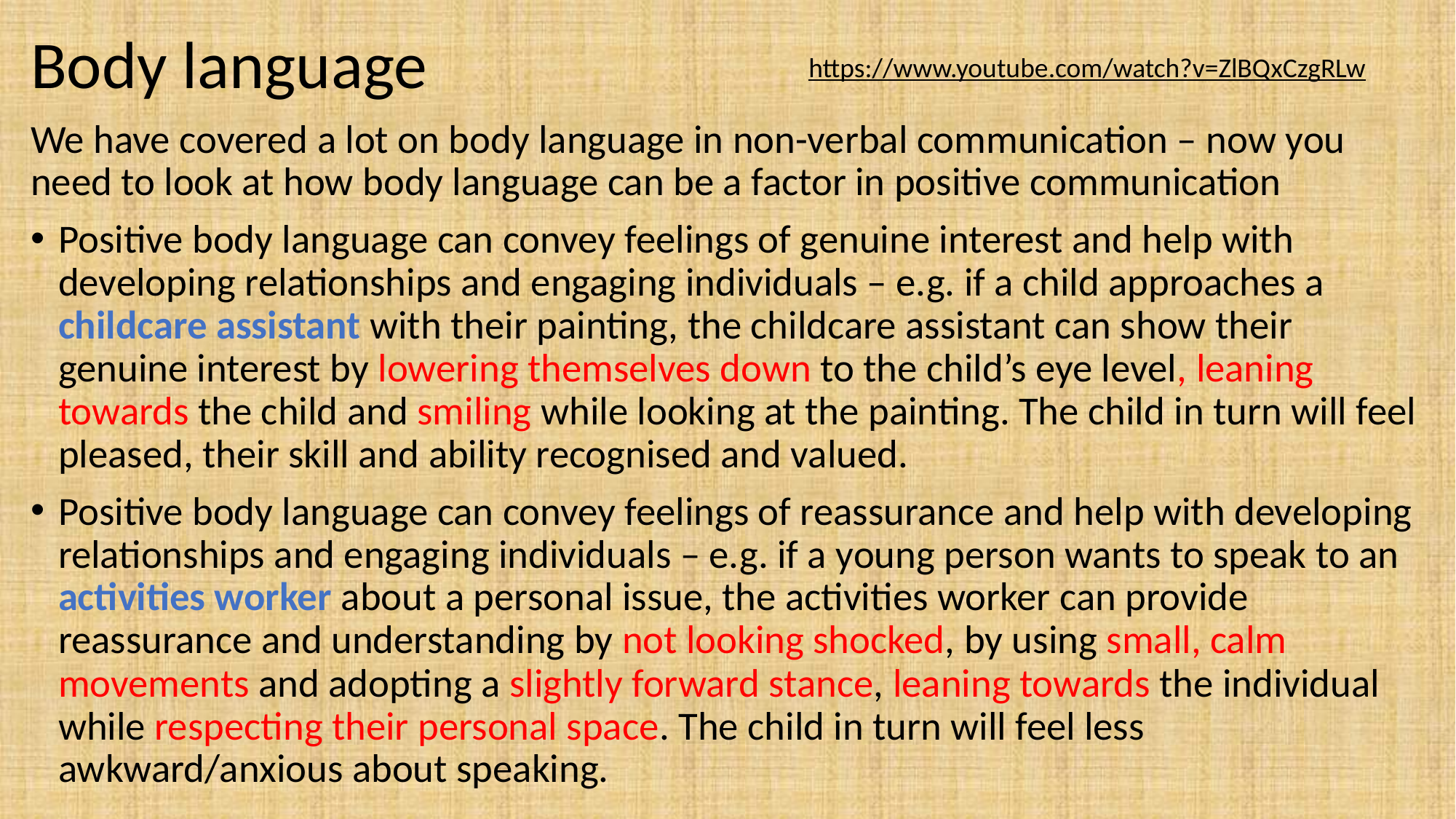

# Body language
https://www.youtube.com/watch?v=ZlBQxCzgRLw
We have covered a lot on body language in non-verbal communication – now you need to look at how body language can be a factor in positive communication
Positive body language can convey feelings of genuine interest and help with developing relationships and engaging individuals – e.g. if a child approaches a childcare assistant with their painting, the childcare assistant can show their genuine interest by lowering themselves down to the child’s eye level, leaning towards the child and smiling while looking at the painting. The child in turn will feel pleased, their skill and ability recognised and valued.
Positive body language can convey feelings of reassurance and help with developing relationships and engaging individuals – e.g. if a young person wants to speak to an activities worker about a personal issue, the activities worker can provide reassurance and understanding by not looking shocked, by using small, calm movements and adopting a slightly forward stance, leaning towards the individual while respecting their personal space. The child in turn will feel less awkward/anxious about speaking.